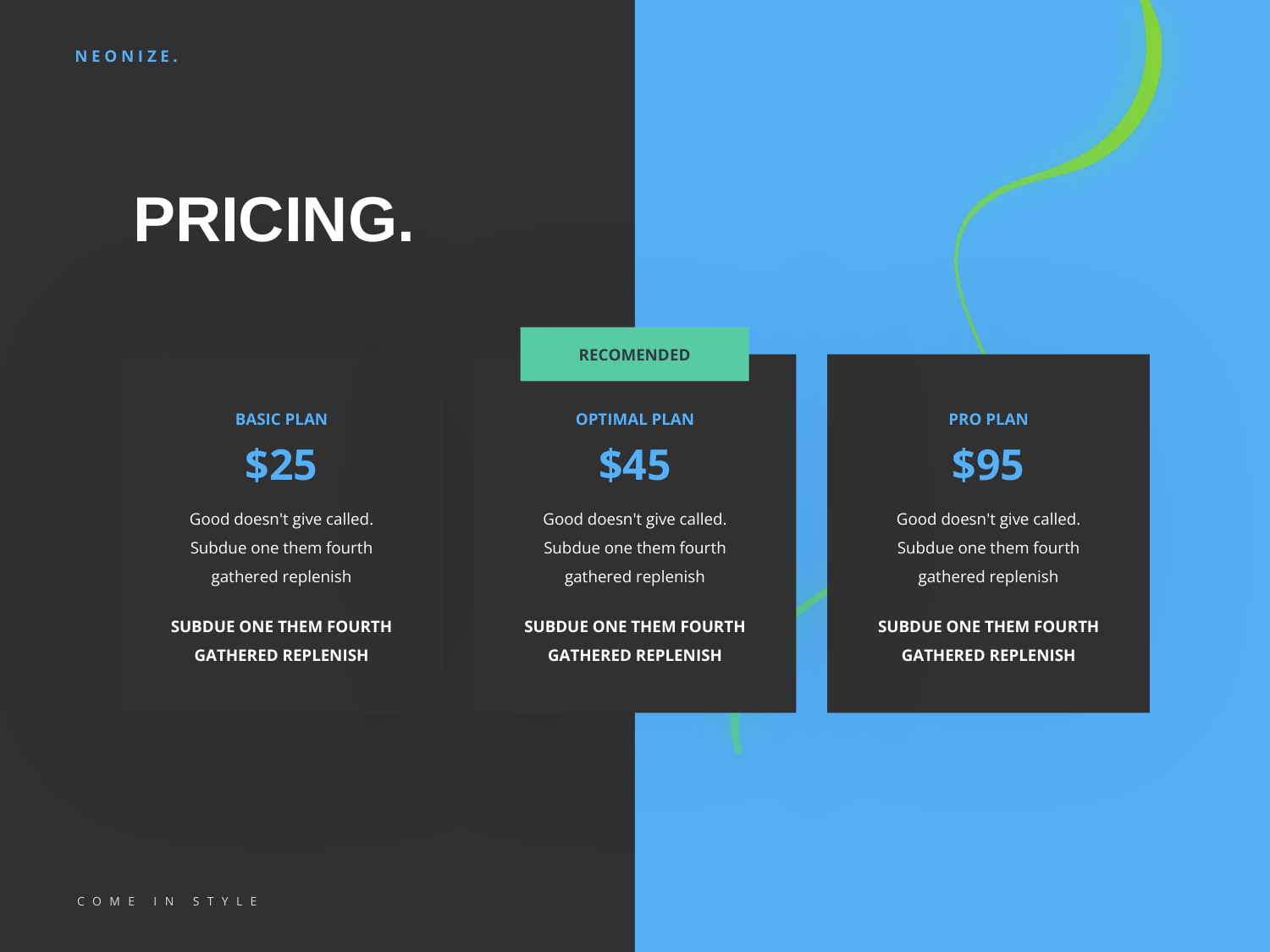

# PRICING.

RECOMENDED

BASIC PLAN
OPTIMAL PLAN
PRO PLAN
$25
$45
$95
Good doesn't give called. Subdue one them fourth gathered replenish
Good doesn't give called. Subdue one them fourth gathered replenish
Good doesn't give called. Subdue one them fourth gathered replenish
SUBDUE ONE THEM FOURTH GATHERED REPLENISH
SUBDUE ONE THEM FOURTH GATHERED REPLENISH
SUBDUE ONE THEM FOURTH GATHERED REPLENISH